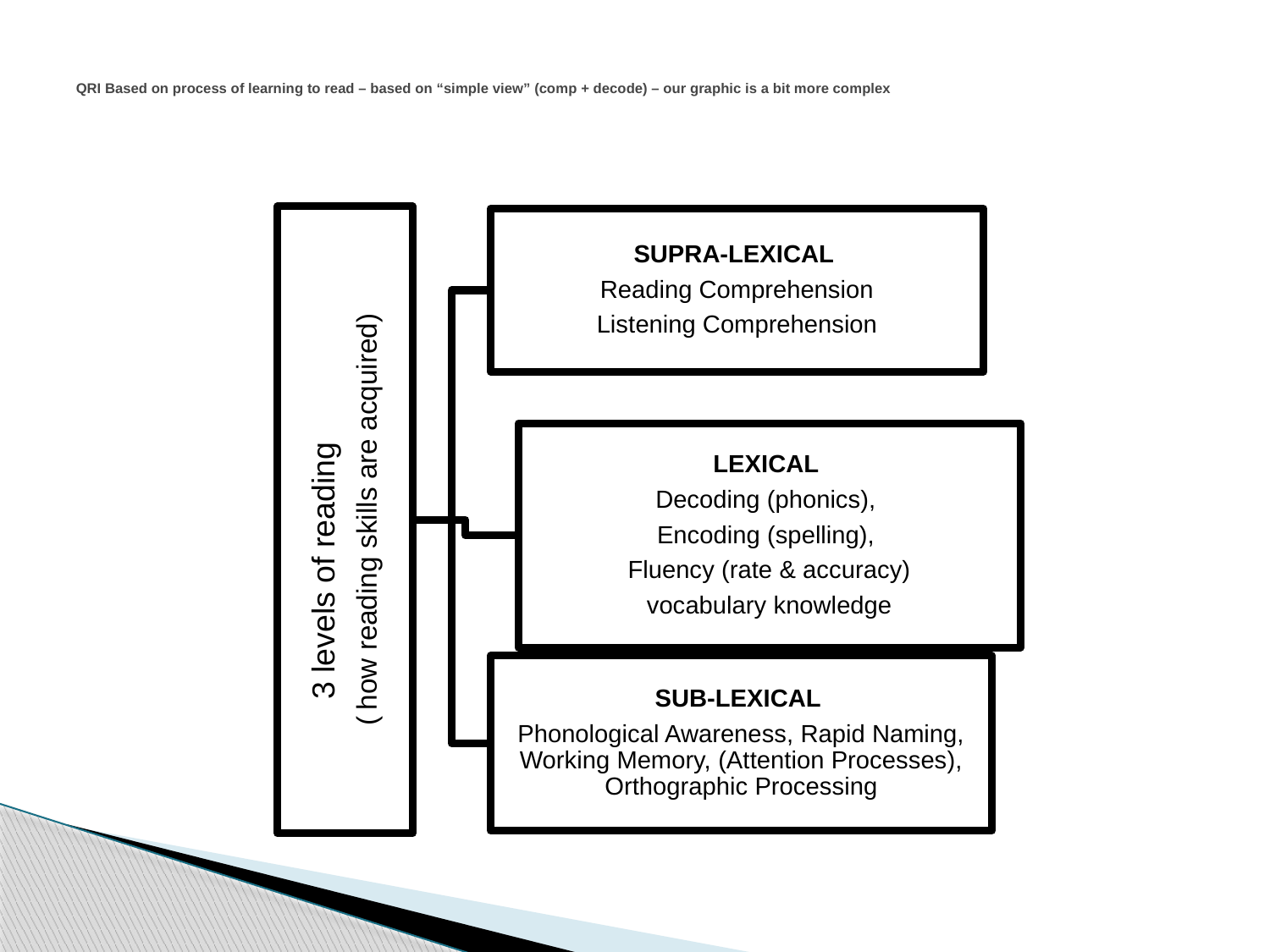

# QRI Based on process of learning to read – based on “simple view” (comp + decode) – our graphic is a bit more complex

3 levels of reading
( how reading skills are acquired)
SUPRA-LEXICAL
Reading Comprehension
Listening Comprehension
LEXICAL
Decoding (phonics),
Encoding (spelling),
Fluency (rate & accuracy)
vocabulary knowledge
SUB-LEXICAL
Phonological Awareness, Rapid Naming, Working Memory, (Attention Processes), Orthographic Processing